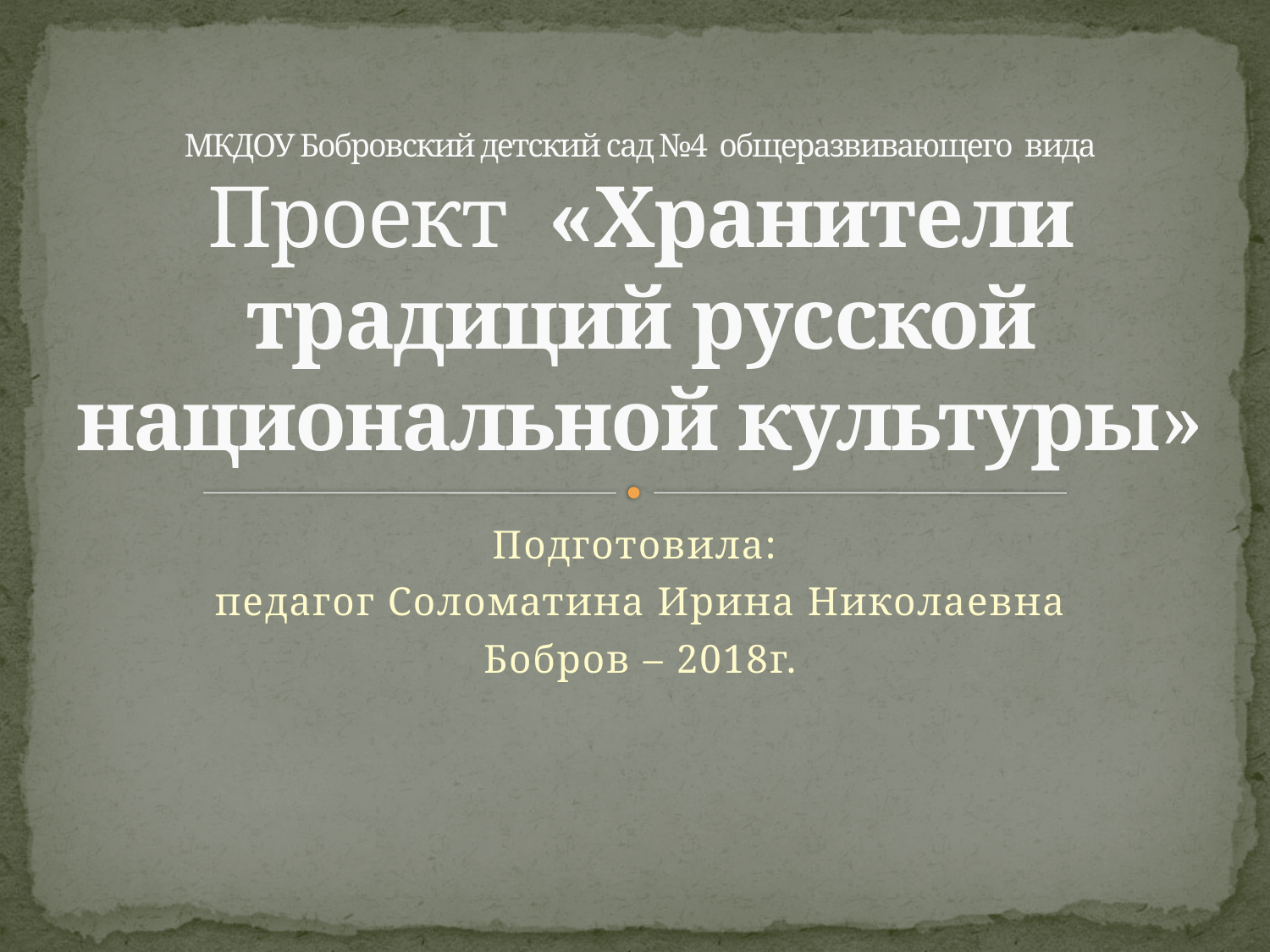

# МКДОУ Бобровский детский сад №4  общеразвивающего  вида Проект  «Хранители традиций русской национальной культуры»
Подготовила:
педагог Соломатина Ирина Николаевна
Бобров – 2018г.